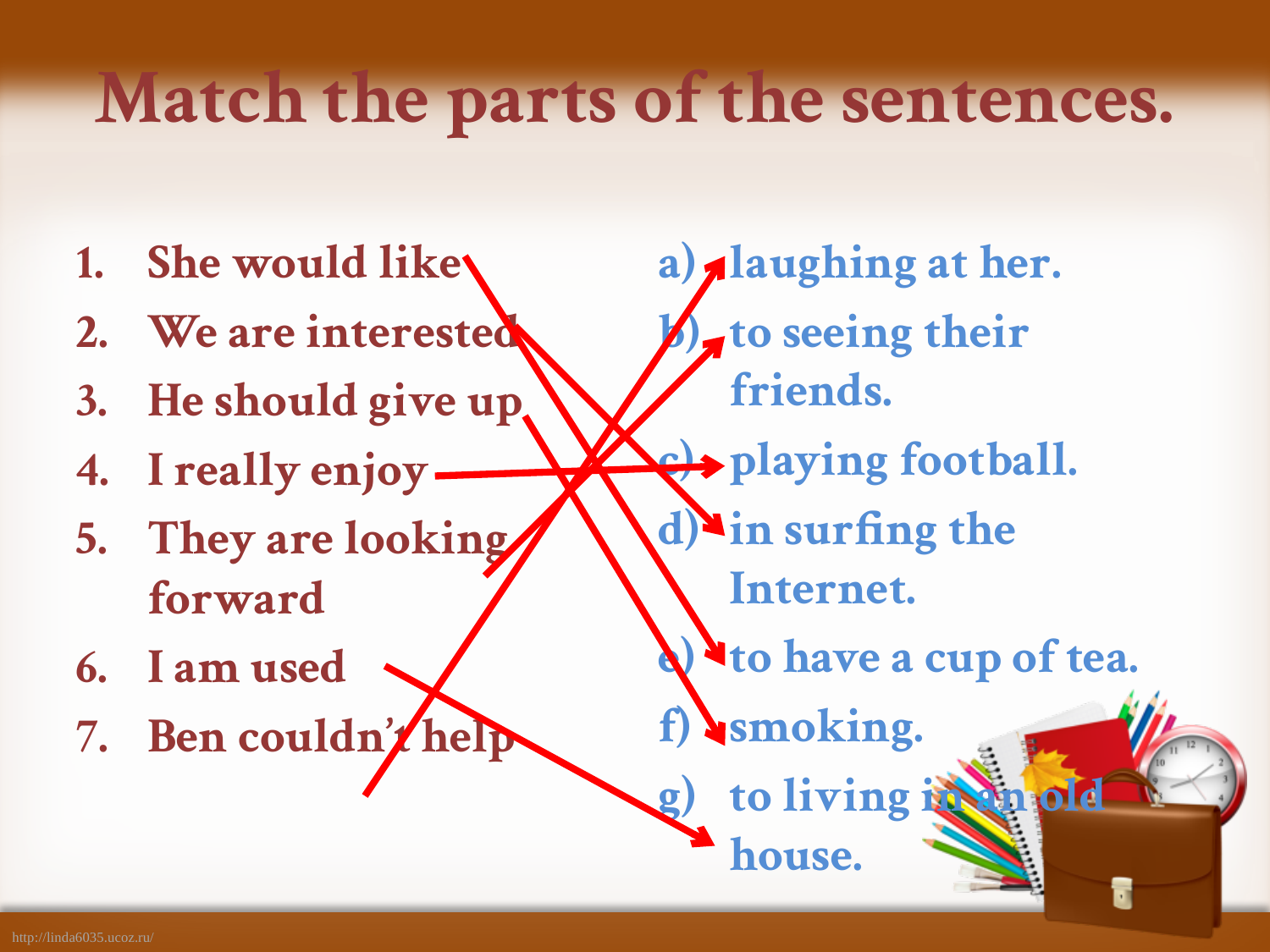

# Match the parts of the sentences.
She would like
We are interested
He should give up
I really enjoy
They are looking forward
I am used
Ben couldn’t help

laughing at her.
to seeing their friends.
playing football.
in surfing the Internet.
to have a cup of tea.
smoking.
to living in an old house.